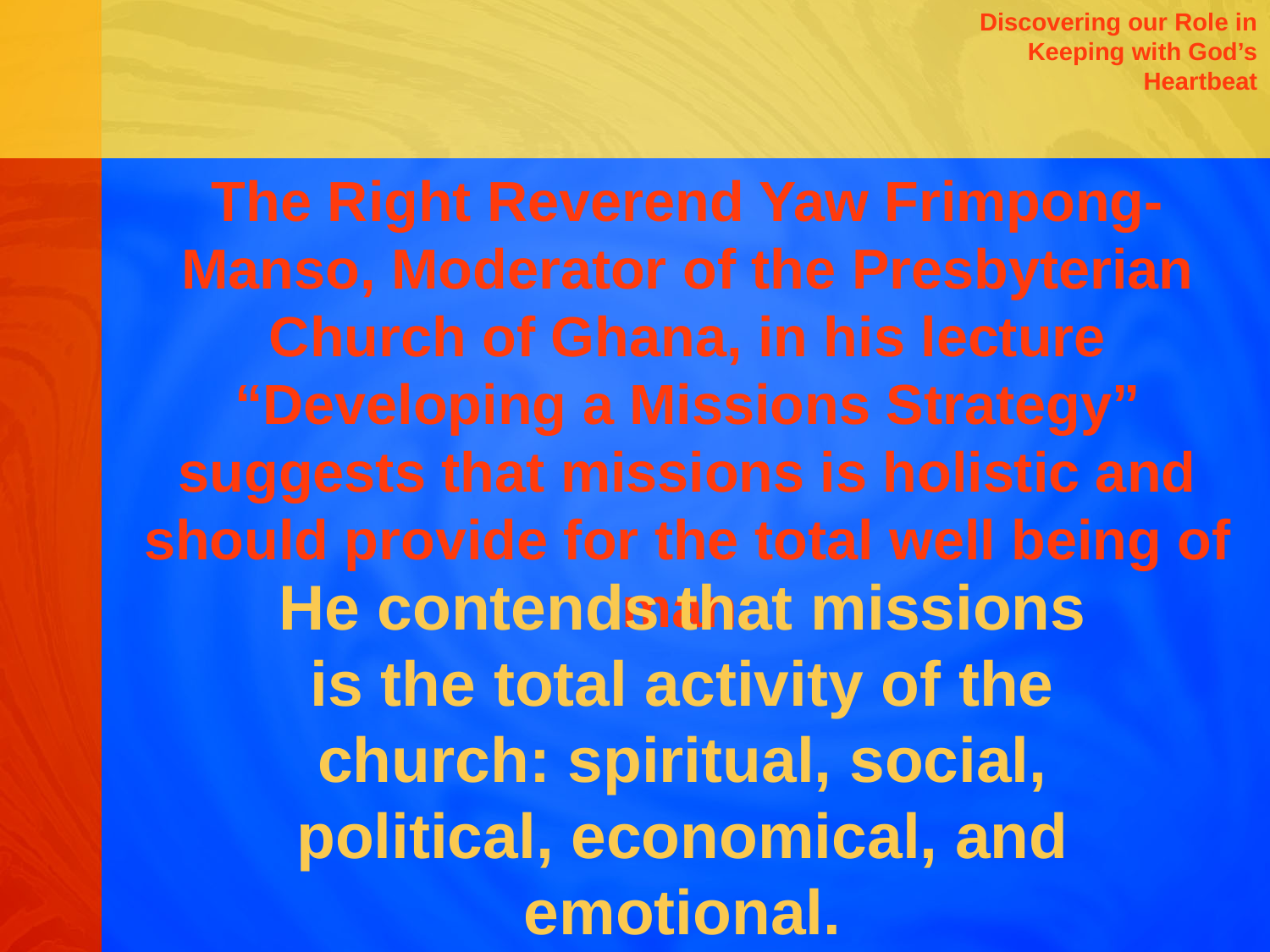

Discovering our Role in Keeping with God’s Heartbeat
The Right Reverend Yaw Frimpong-Manso, Moderator of the Presbyterian Church of Ghana, in his lecture “Developing a Missions Strategy” suggests that missions is holistic and should provide for the total well being of man.
He contends that missions is the total activity of the church: spiritual, social, political, economical, and emotional.